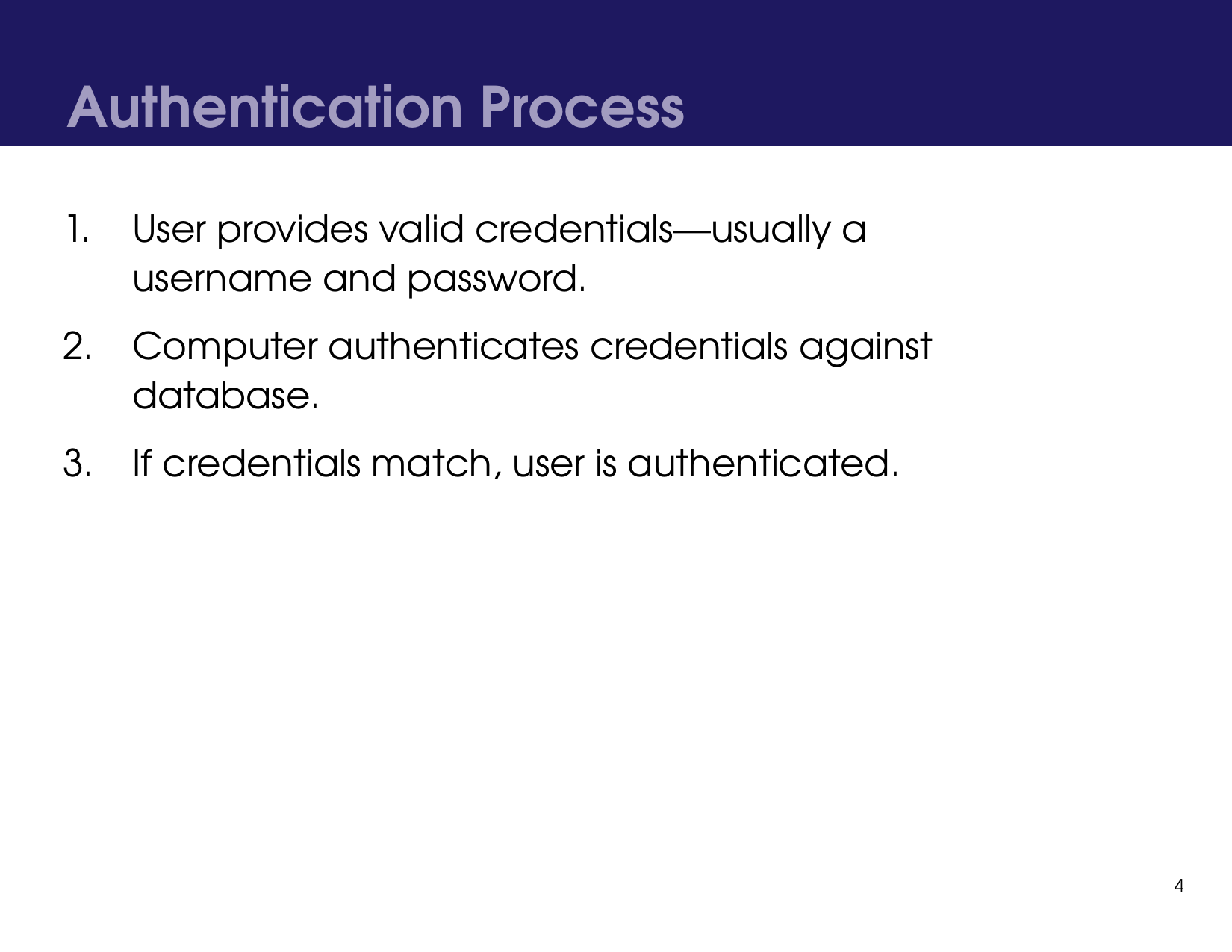

# Authentication Process
User provides valid credentials—usually a username and password.
Computer authenticates credentials against database.
If credentials match, user is authenticated.
4